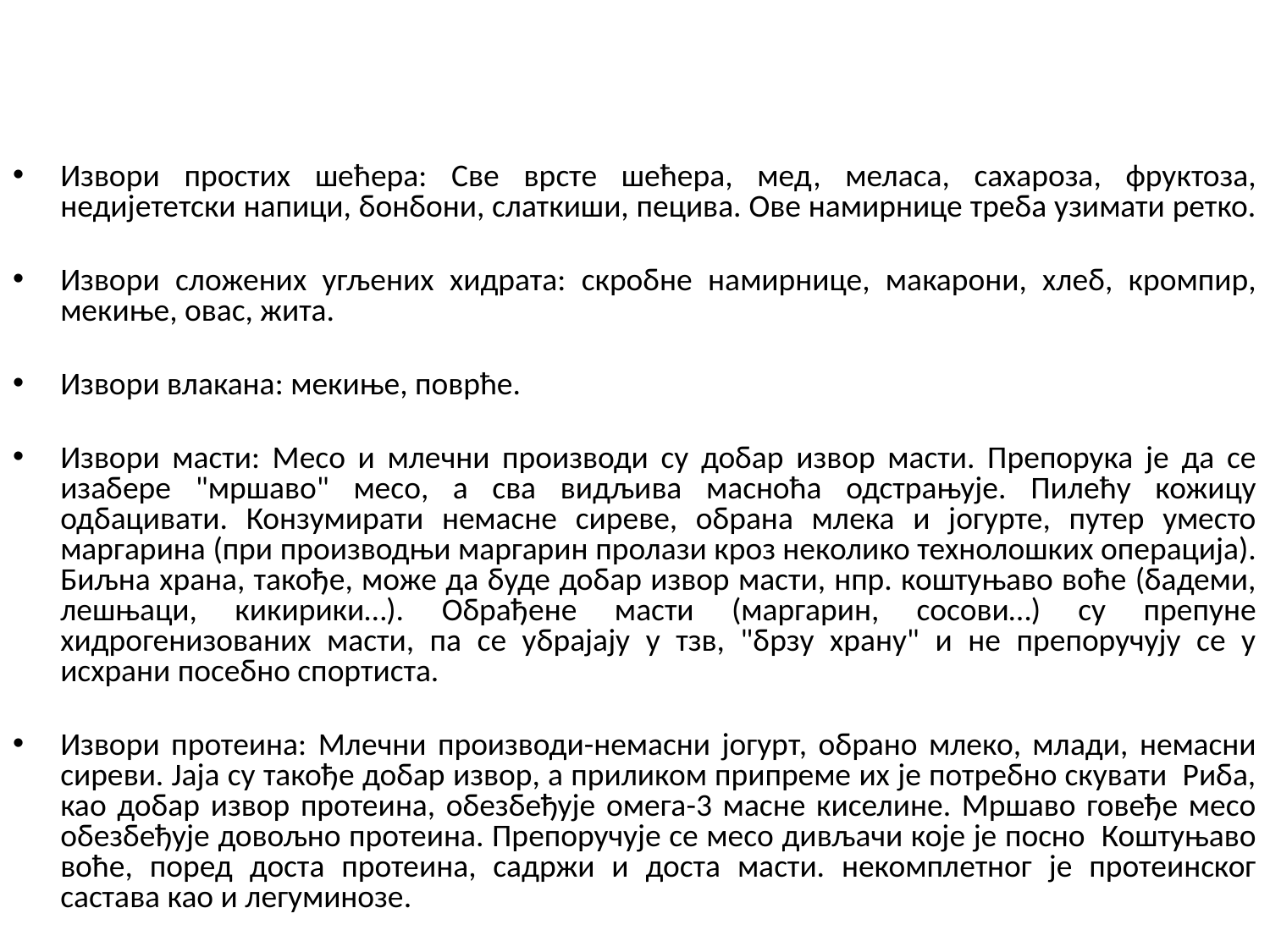

Извори простих шећера: Све врсте шећера, мед, меласа, сахароза, фруктоза, недијететски напици, бонбони, слаткиши, пецива. Ове намирнице треба узимати ретко.

Извори сложених угљених хидрата: скробне намирнице, макарони, хлеб, кромпир, мекиње, овас, жита.

Извори влакана: мекиње, поврће.

Извори масти: Месо и млечни производи су добар извор масти. Препорука је да се изабере "мршаво" месо, а сва видљива масноћа одстрањује. Пилећу кожицу одбацивати. Конзумирати немасне сиреве, обрана млека и јогурте, путер уместо маргарина (при производњи маргарин пролази кроз неколико технолошких операција). Биљна храна, такође, може да буде добар извор масти, нпр. коштуњаво воће (бадеми, лешњаци, кикирики…). Обрађене масти (маргарин, сосови…) су препуне хидрогенизованих масти, па се убрајају у тзв, "брзу храну" и не препоручују се у исхрани посебно спортиста.

Извори протеина: Млечни производи-немасни јогурт, обрано млеко, млади, немасни сиреви. Јаја су такође добар извор, а приликом припреме их је потребно скувати  Риба, као добар извор протеина, обезбеђује омега-3 масне киселине. Мршаво говеђе месо обезбеђује довољно протеина. Препоручује се месо дивљачи које је посно  Коштуњаво воће, поред доста протеина, садржи и доста масти. некомплетног је протеинског састава као и легуминозе.